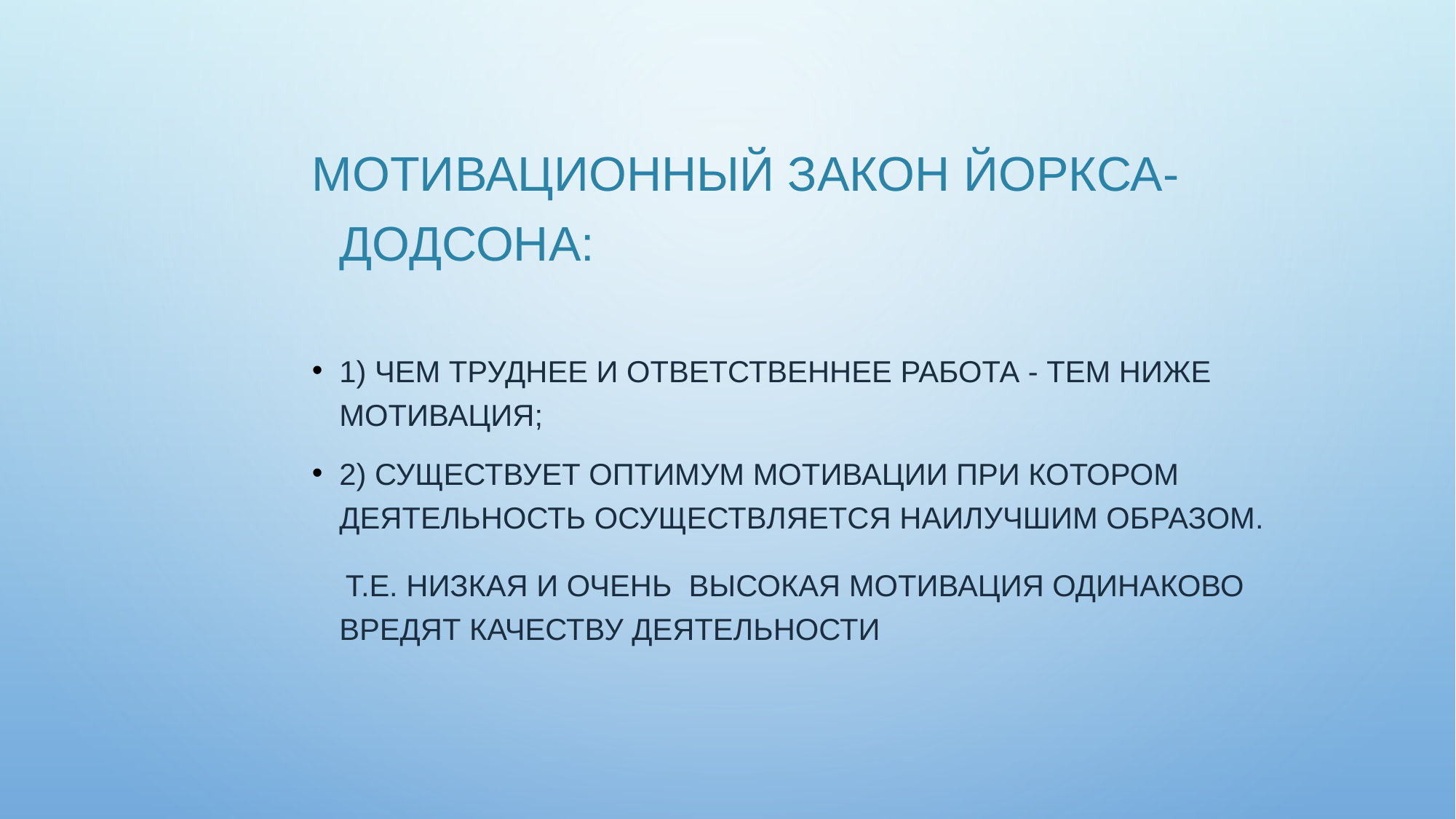

Мотивационный закон Йоркса-Додсона:

1) чем труднее и ответственнее работа - тем ниже мотивация;
2) существует оптимум мотивации при котором деятельность осуществляется наилучшим образом.
    Т.е. низкая и очень  высокая мотивация одинаково вредят качеству деятельности